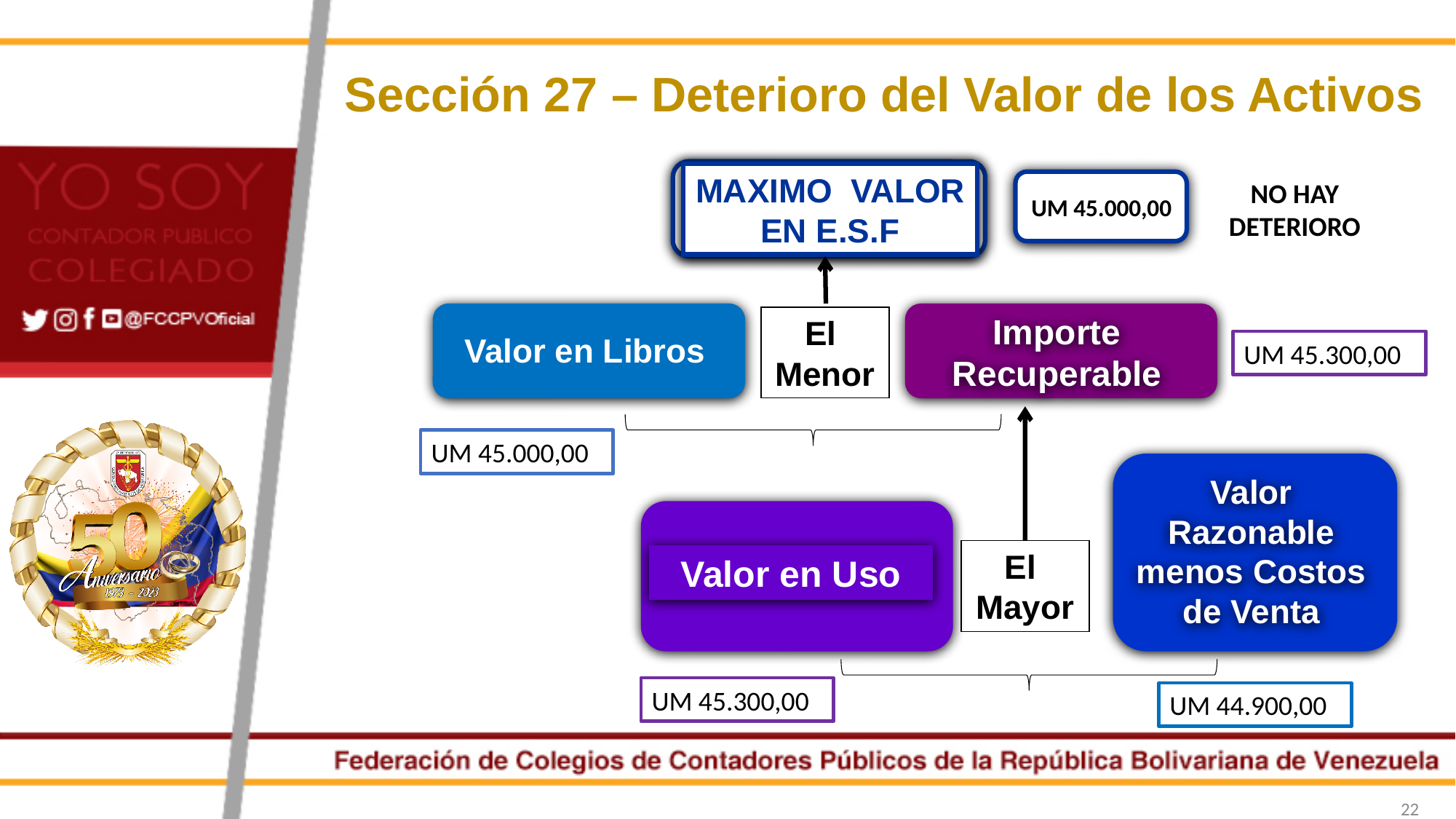

Sección 27 – Deterioro del Valor de los Activos

MAXIMO  VALOR EN E.S.F

El
Menor

Valor en Libros

Importe Recuperable

El
Mayor

Valor Razonable menos Costos de Venta

Valor en Uso
NO HAY DETERIORO

UM 45.000,00
UM 45.300,00
UM 45.000,00
UM 45.300,00
UM 44.900,00
22